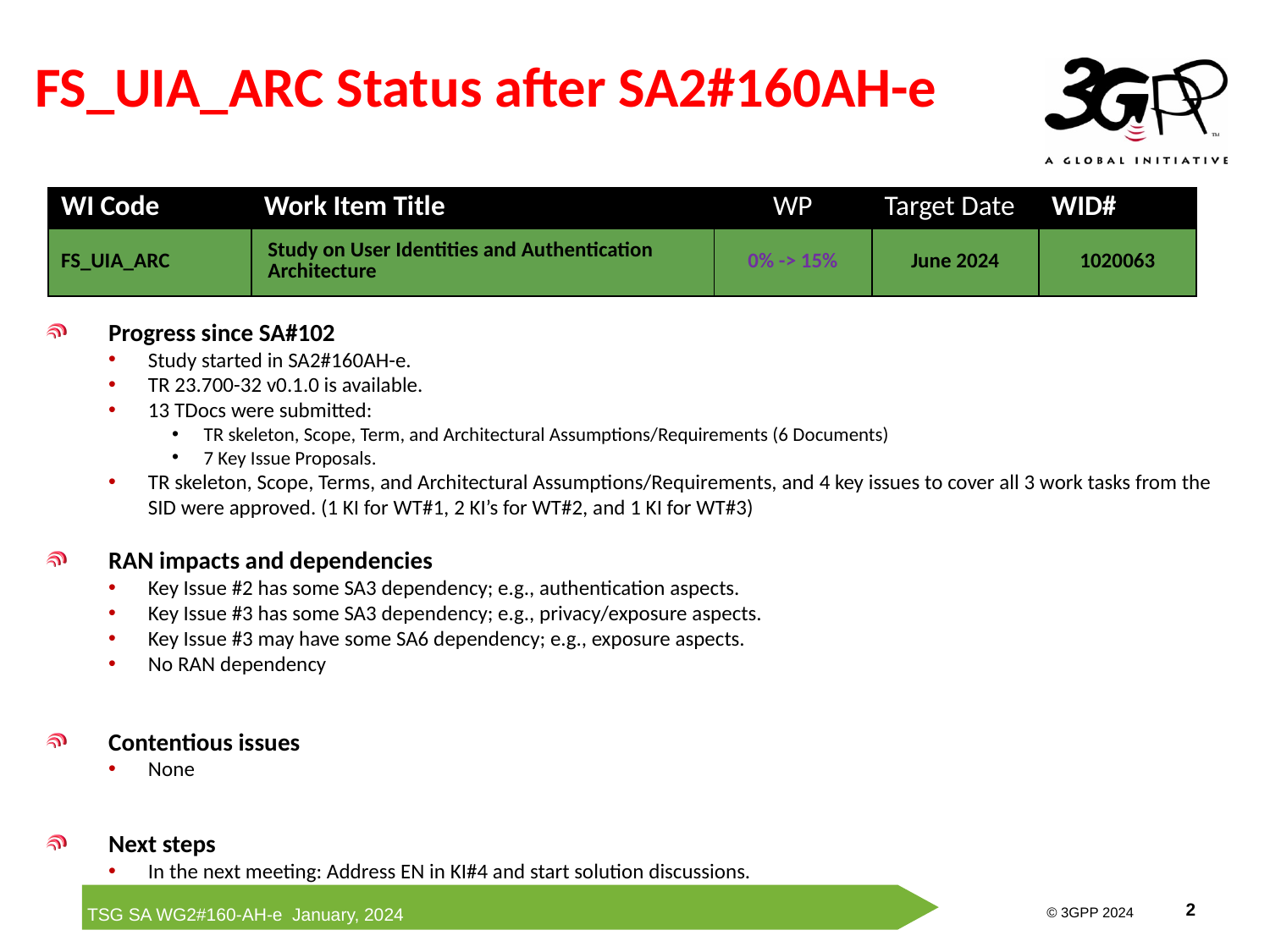

# FS_UIA_ARC Status after SA2#160AH-e
| WI Code | Work Item Title | WP | Target Date | WID# |
| --- | --- | --- | --- | --- |
| FS\_UIA\_ARC | Study on User Identities and Authentication Architecture | 0% -> 15% | June 2024 | 1020063 |
Progress since SA#102
Study started in SA2#160AH-e.
TR 23.700-32 v0.1.0 is available.
13 TDocs were submitted:
TR skeleton, Scope, Term, and Architectural Assumptions/Requirements (6 Documents)
7 Key Issue Proposals.
TR skeleton, Scope, Terms, and Architectural Assumptions/Requirements, and 4 key issues to cover all 3 work tasks from the SID were approved. (1 KI for WT#1, 2 KI’s for WT#2, and 1 KI for WT#3)

RAN impacts and dependencies
Key Issue #2 has some SA3 dependency; e.g., authentication aspects.
Key Issue #3 has some SA3 dependency; e.g., privacy/exposure aspects.
Key Issue #3 may have some SA6 dependency; e.g., exposure aspects.
No RAN dependency

Contentious issues
None

Next steps
In the next meeting: Address EN in KI#4 and start solution discussions.